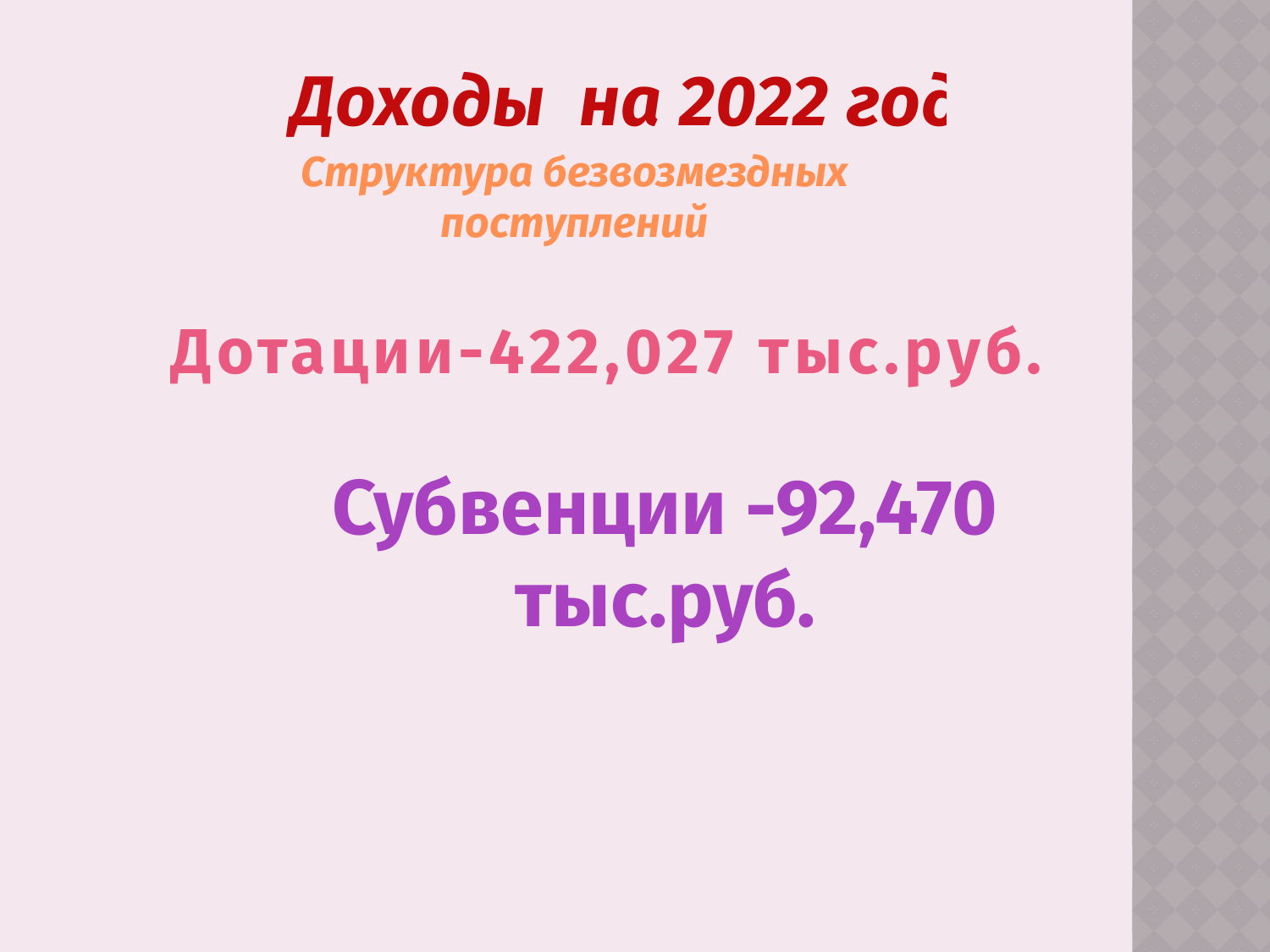

Доходы  на 2022 год

Структура безвозмездных поступлений

Дотации-422,027 тыс.руб.

Субвенции -92,470 тыс.руб.